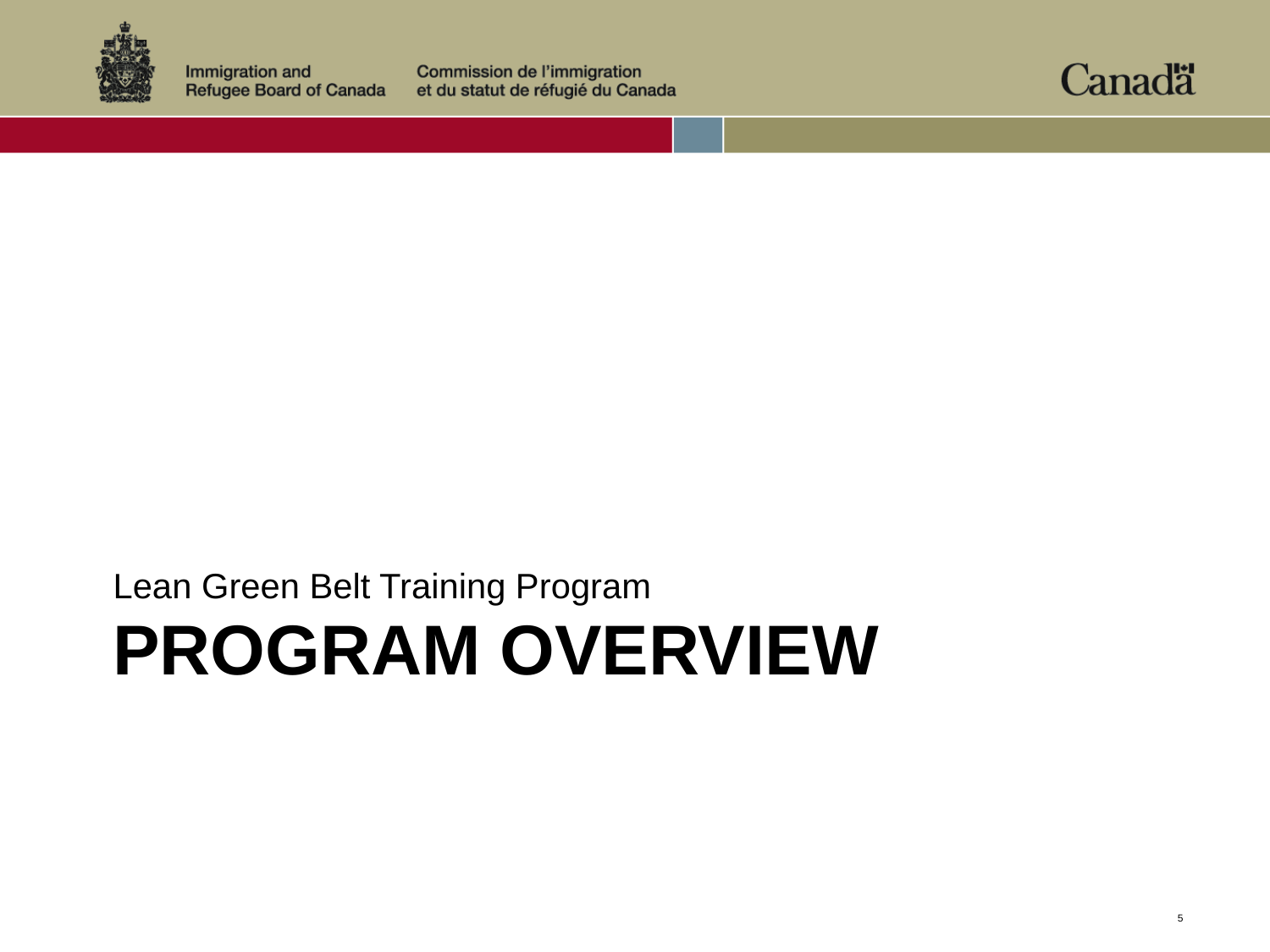

Lean Green Belt Training Program
# Program Overview
5